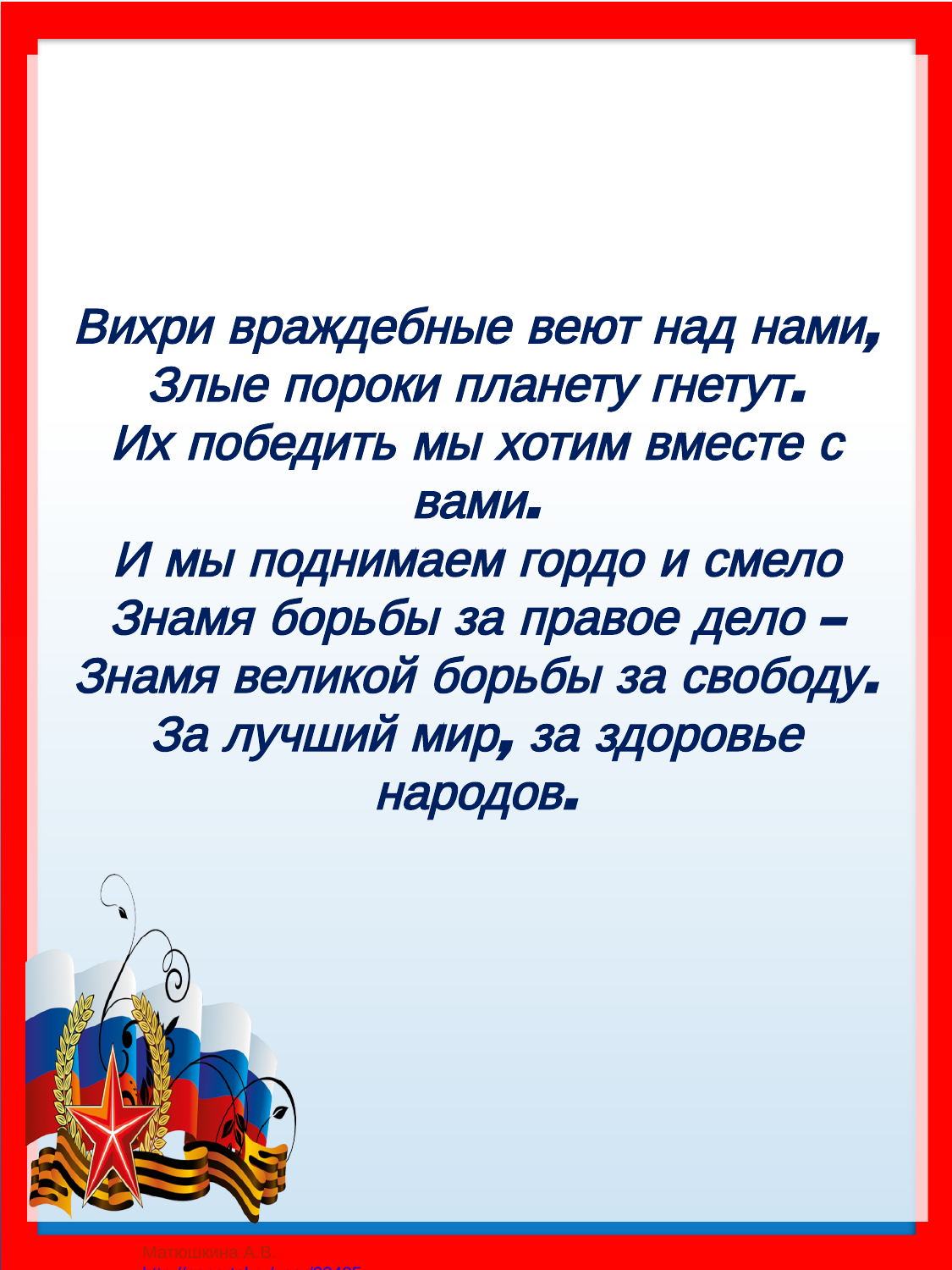

# Вихри враждебные веют над нами, Злые пороки планету гнетут. Их победить мы хотим вместе с вами. И мы поднимаем гордо и смело Знамя борьбы за правое дело – Знамя великой борьбы за свободу. За лучший мир, за здоровье народов.